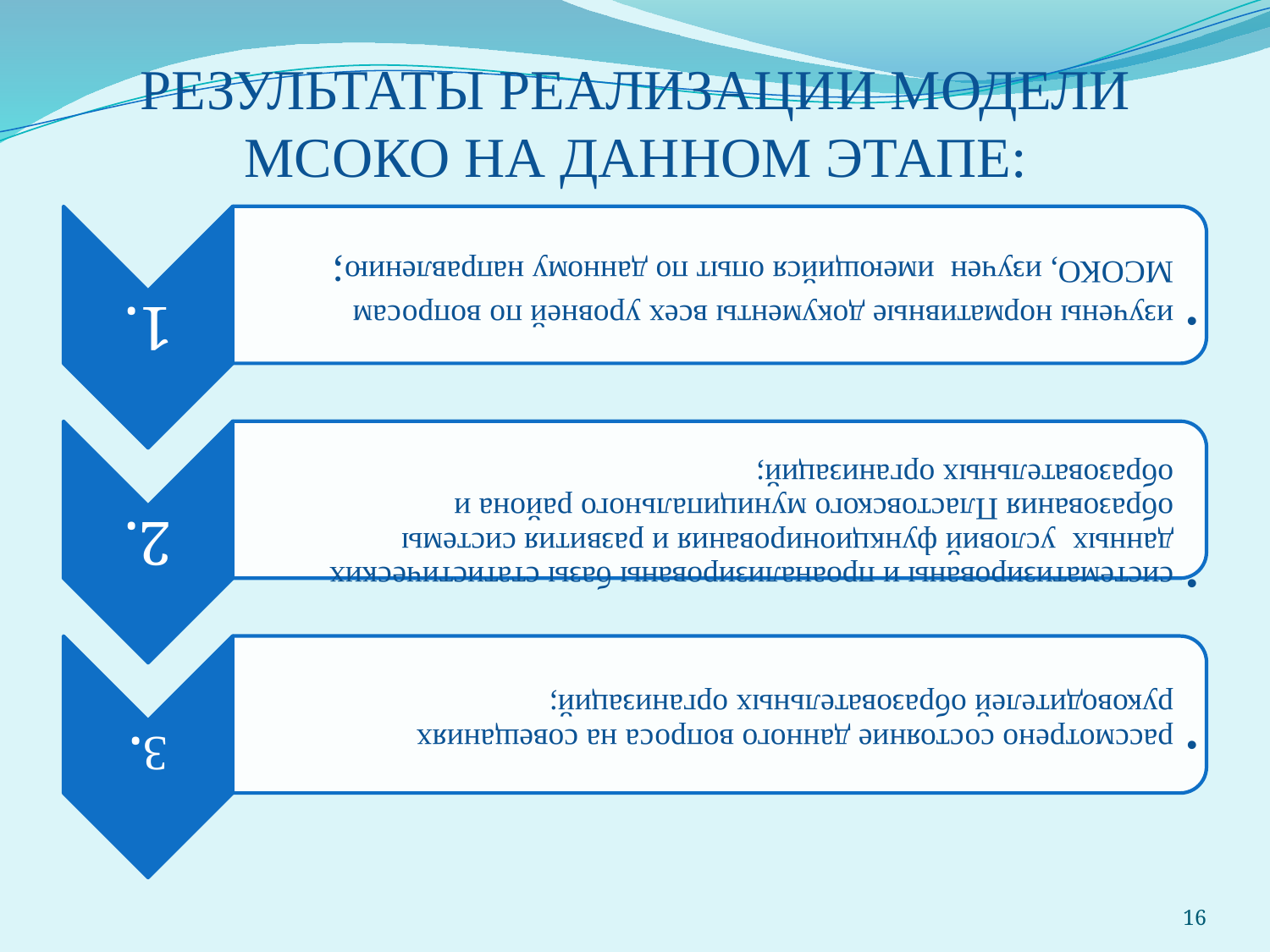

# РЕЗУЛЬТАТЫ РЕАЛИЗАЦИИ МОДЕЛИ МСОКО НА ДАННОМ ЭТАПЕ:
1.
изучены нормативные документы всех уровней по вопросам  МСОКО, изучен  имеющийся опыт по данному направлению;
2.
систематизированы и проанализированы базы статистических данных  условий функционирования и развития системы образования Пластовского муниципального района и образовательных организаций;

3.
рассмотрено состояние данного вопроса на совещаниях руководителей образовательных организаций;
16